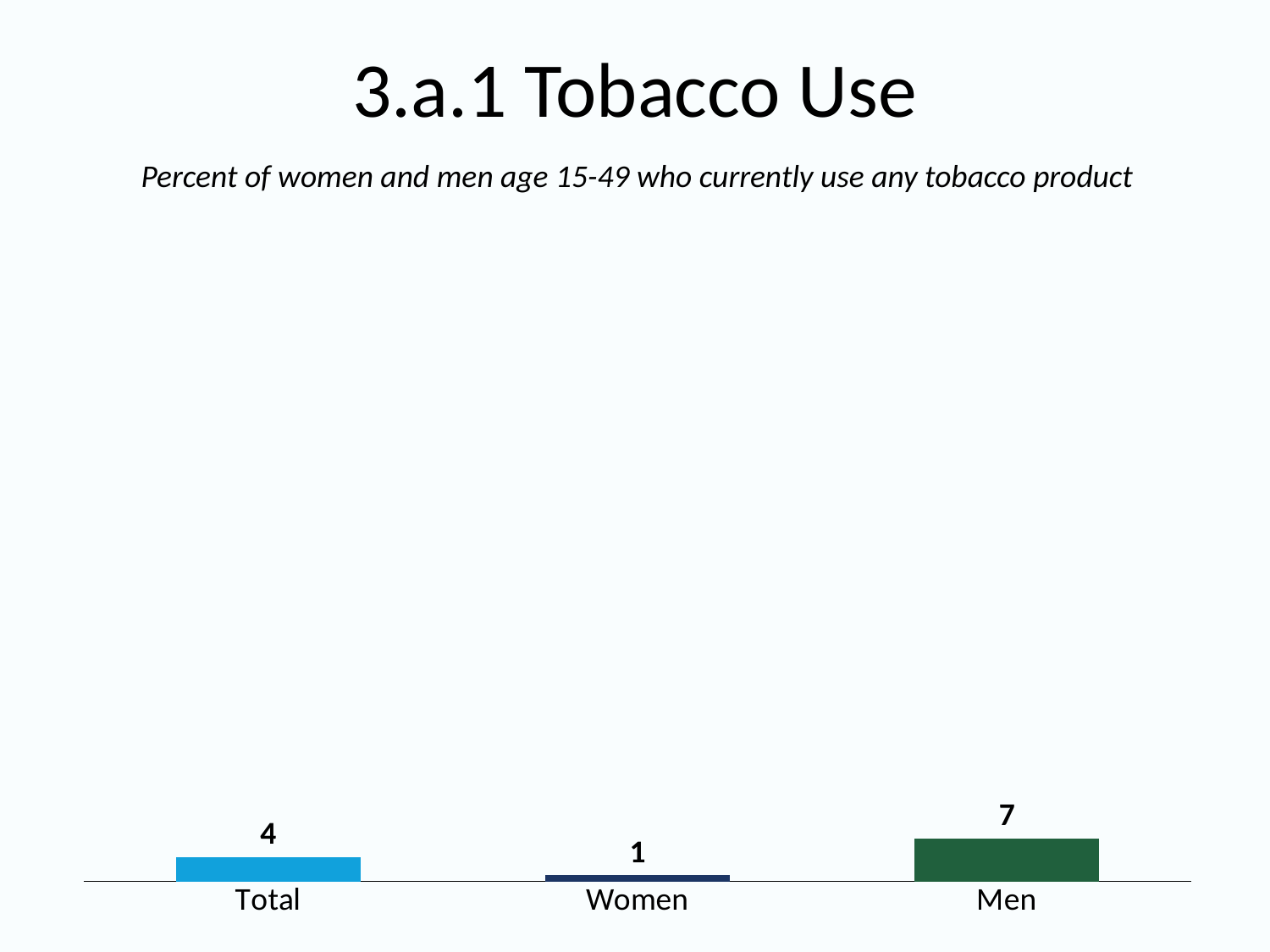

# 3.a.1 Tobacco Use
Percent of women and men age 15-49 who currently use any tobacco product

### Chart

| Category | Women |
|---|---|
| Total | 4.0 |
| Women | 1.0 |
| Men | 7.0 |